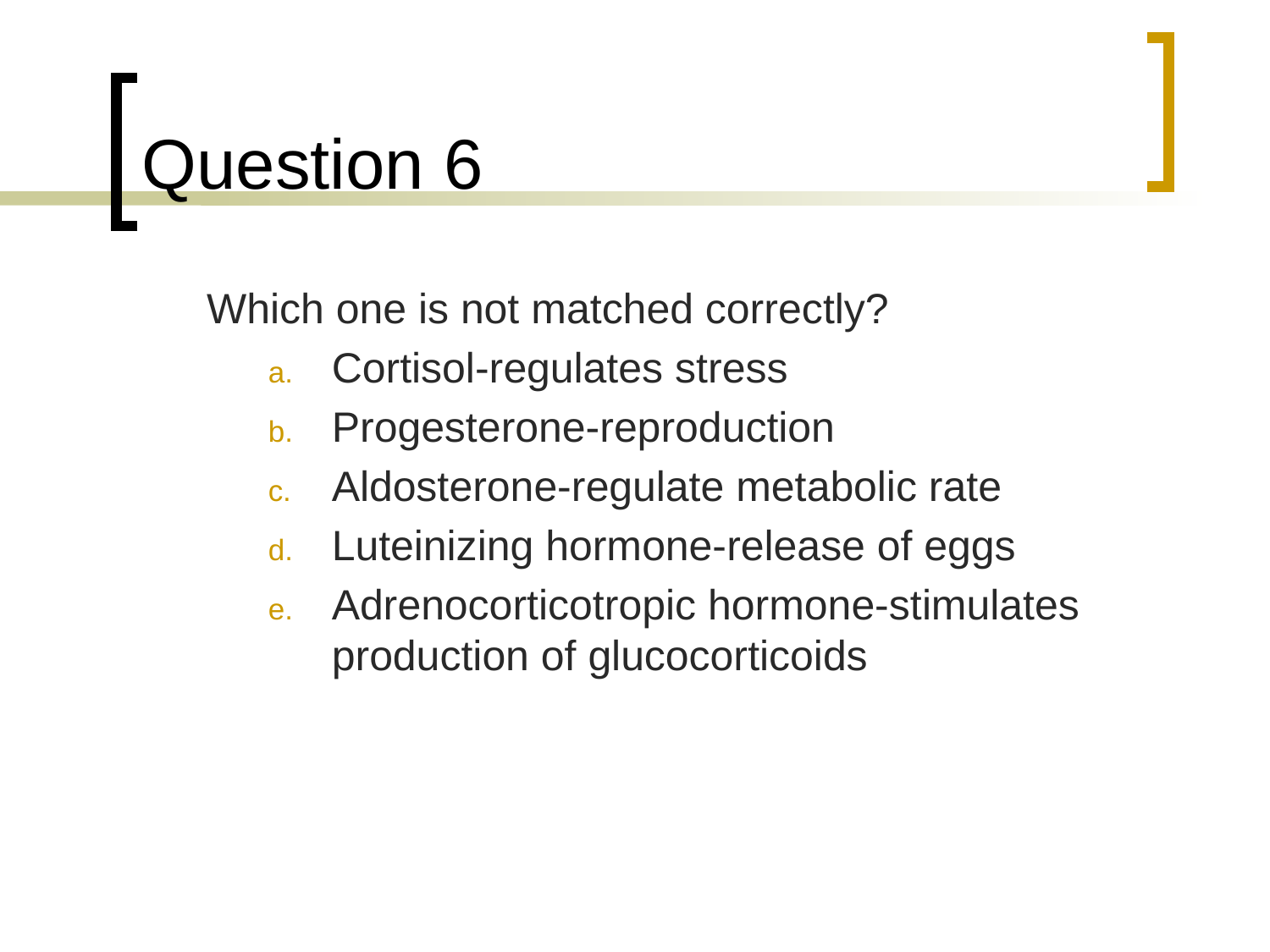

# Question 6
	Which one is not matched correctly?
Cortisol-regulates stress
Progesterone-reproduction
Aldosterone-regulate metabolic rate
Luteinizing hormone-release of eggs
Adrenocorticotropic hormone-stimulates production of glucocorticoids